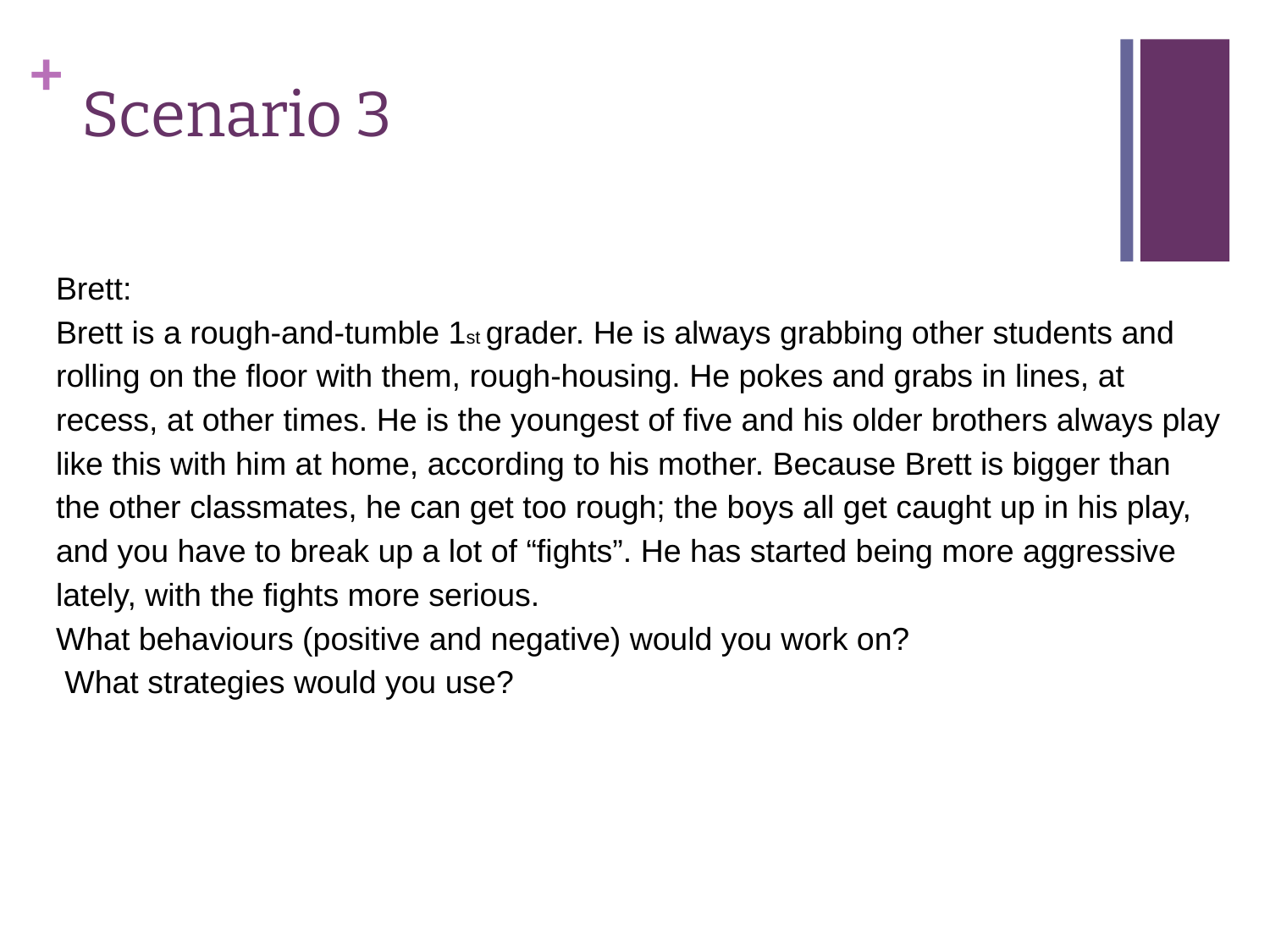

# Scenario 3
Brett:
Brett is a rough-and-tumble 1st grader. He is always grabbing other students and rolling on the floor with them, rough-housing. He pokes and grabs in lines, at recess, at other times. He is the youngest of five and his older brothers always play like this with him at home, according to his mother. Because Brett is bigger than the other classmates, he can get too rough; the boys all get caught up in his play, and you have to break up a lot of “fights”. He has started being more aggressive lately, with the fights more serious.
What behaviours (positive and negative) would you work on?
 What strategies would you use?